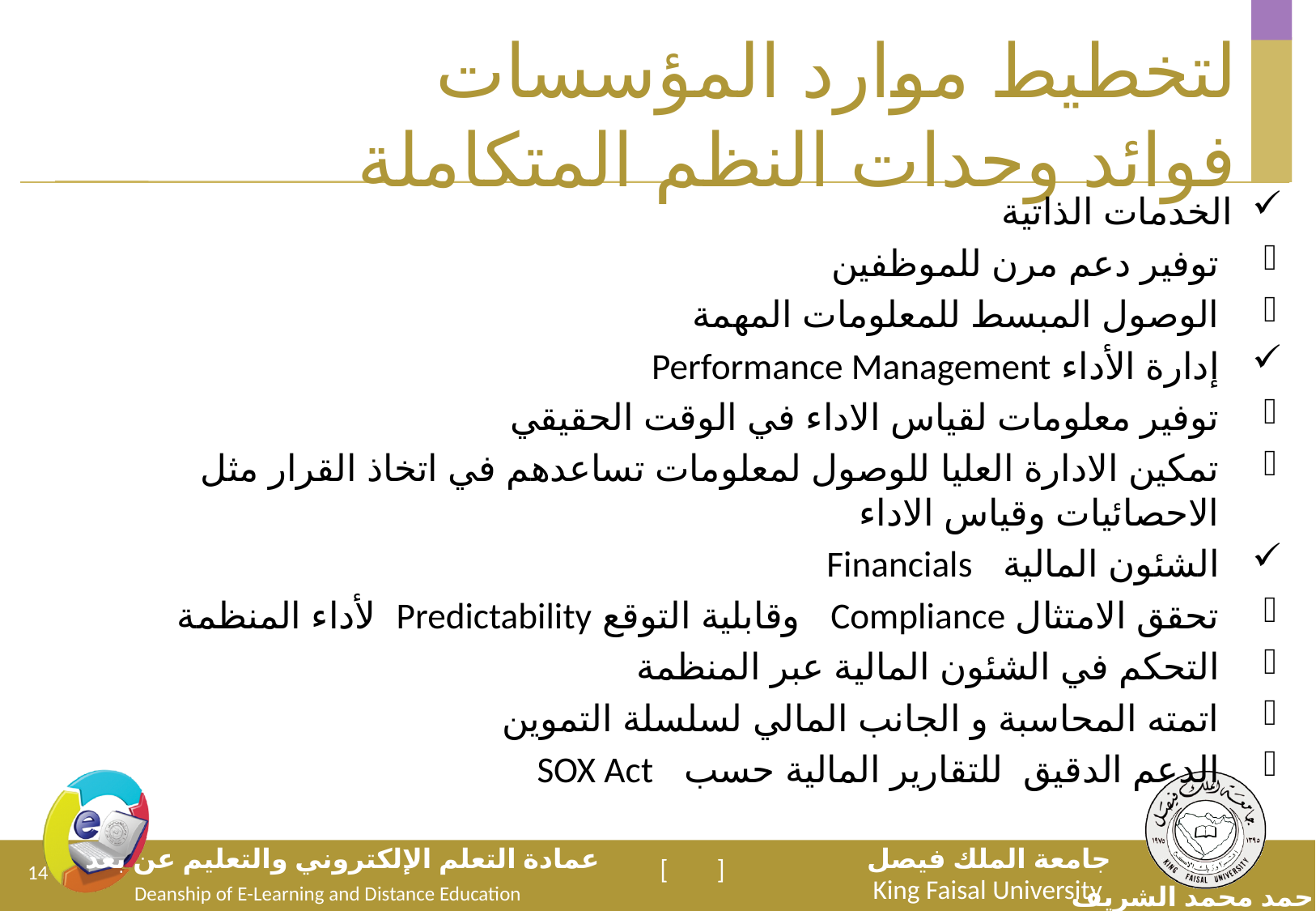

# لتخطيط موارد المؤسسات   فوائد وحدات النظم المتكاملة
الخدمات الذاتية
توفير دعم مرن للموظفين
الوصول المبسط للمعلومات المهمة
إدارة الأداء Performance Management
توفير معلومات لقياس الاداء في الوقت الحقيقي
تمكين الادارة العليا للوصول لمعلومات تساعدهم في اتخاذ القرار مثل الاحصائيات وقياس الاداء
الشئون المالية   Financials
تحقق الامتثال Compliance   وقابلية التوقع Predictability  لأداء المنظمة
التحكم في الشئون المالية عبر المنظمة
اتمته المحاسبة و الجانب المالي لسلسلة التموين
الدعم الدقيق  للتقارير المالية حسب   SOX Act

14